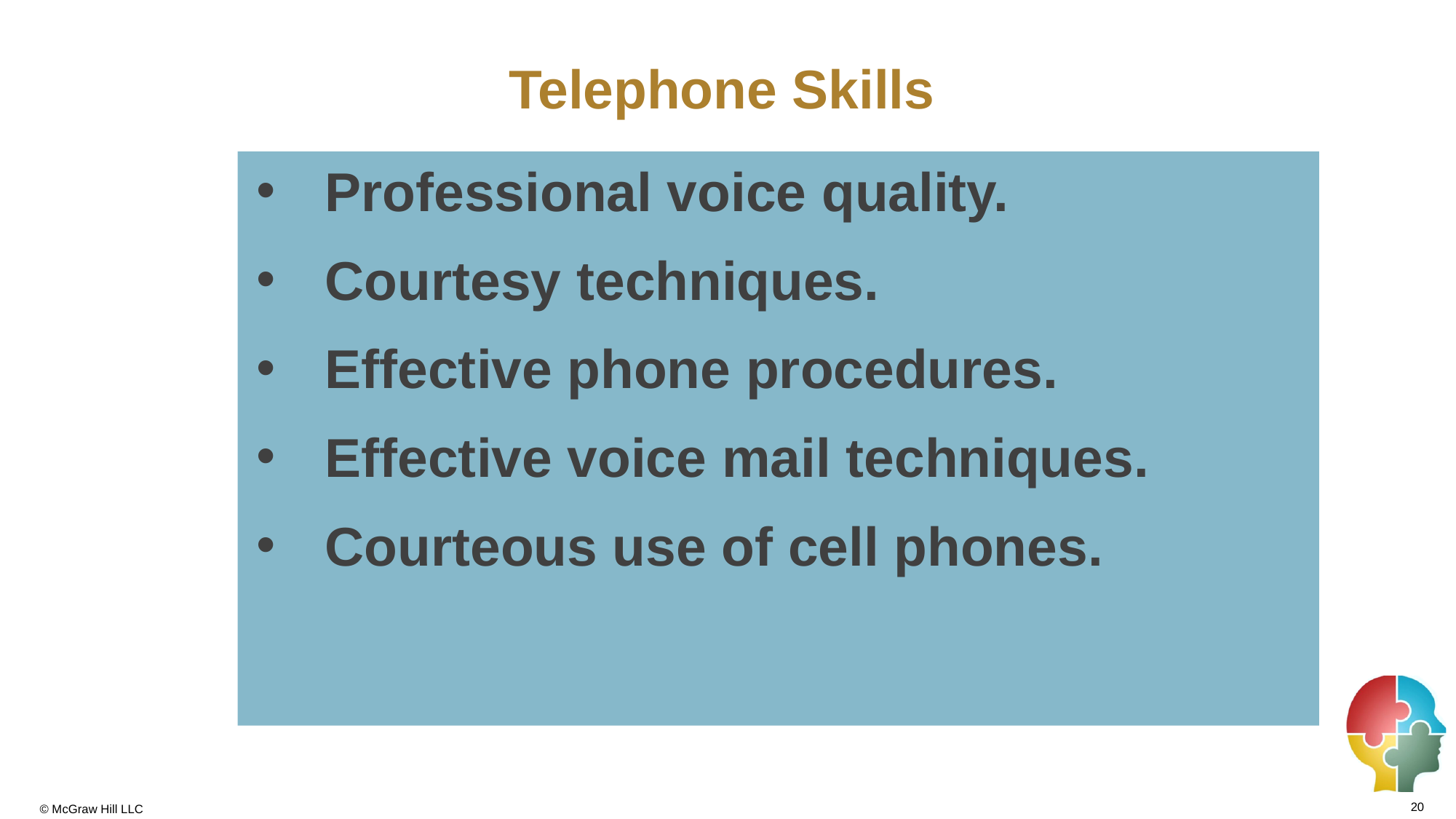

# Telephone Skills
Professional voice quality.
Courtesy techniques.
Effective phone procedures.
Effective voice mail techniques.
Courteous use of cell phones.
20